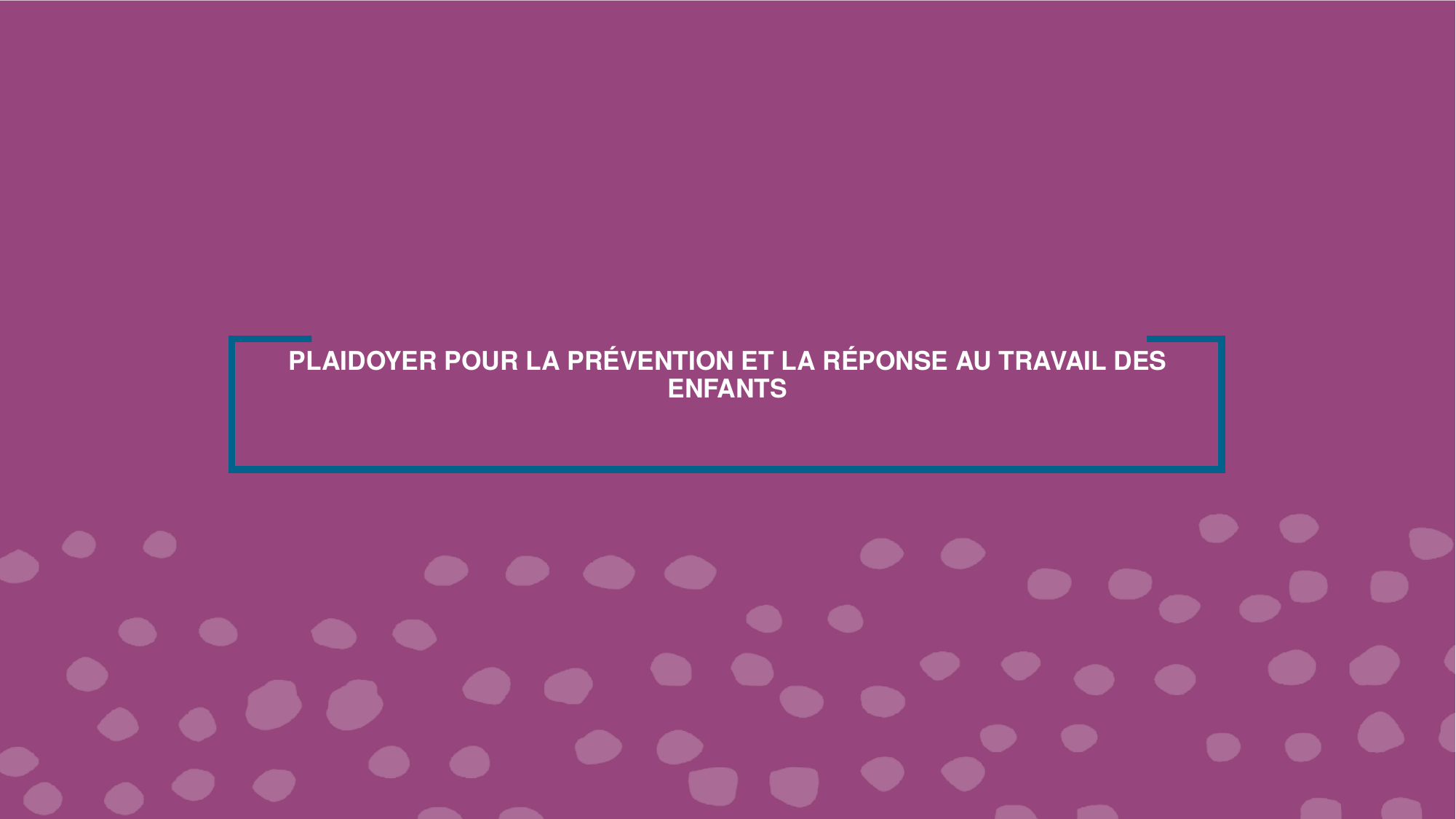

# PLAIDOYER POUR LA PRÉVENTION ET LA RÉPONSE AU TRAVAIL DES ENFANTS